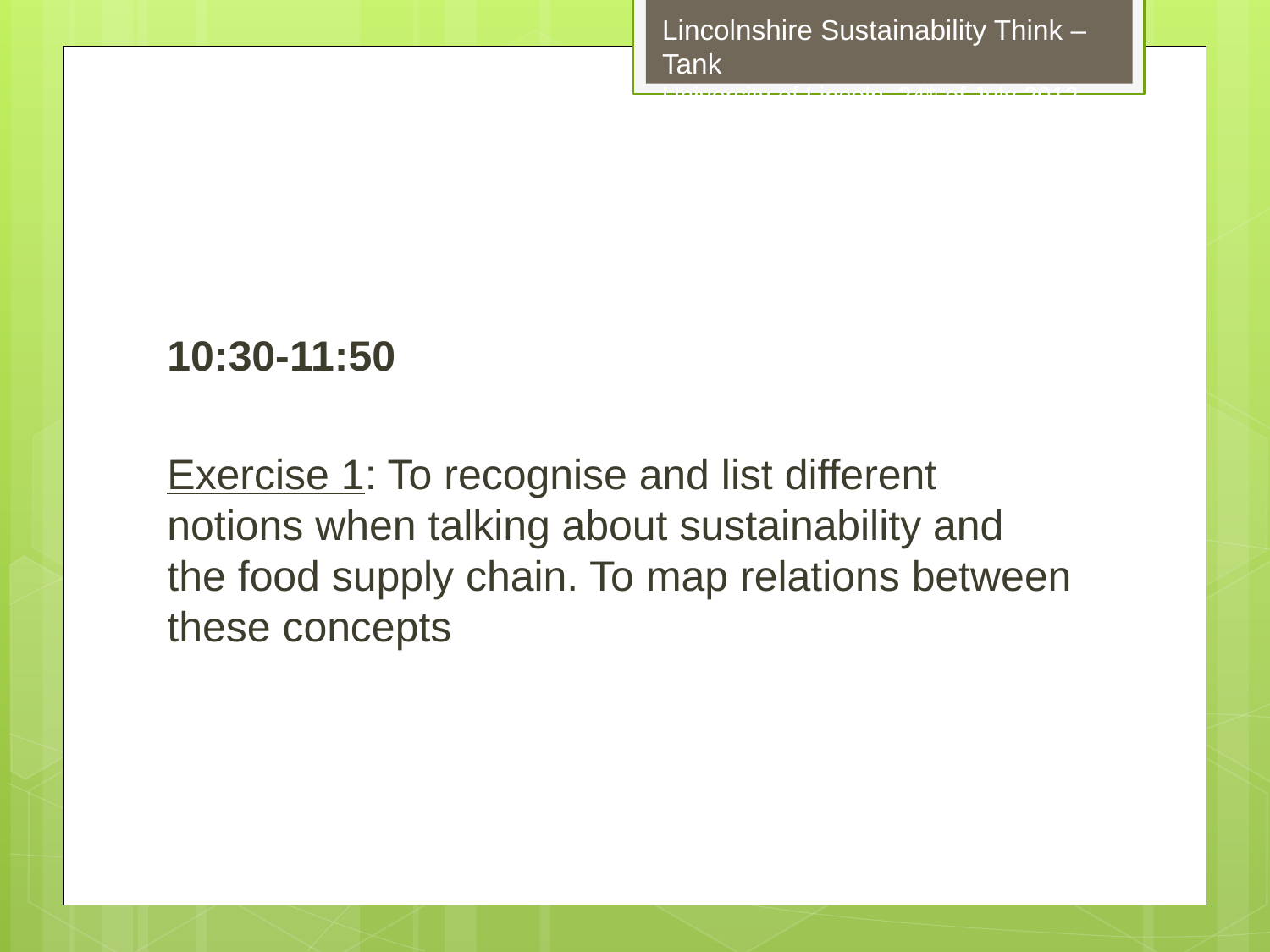

#
10:30-11:50

Exercise 1: To recognise and list different notions when talking about sustainability and the food supply chain. To map relations between these concepts